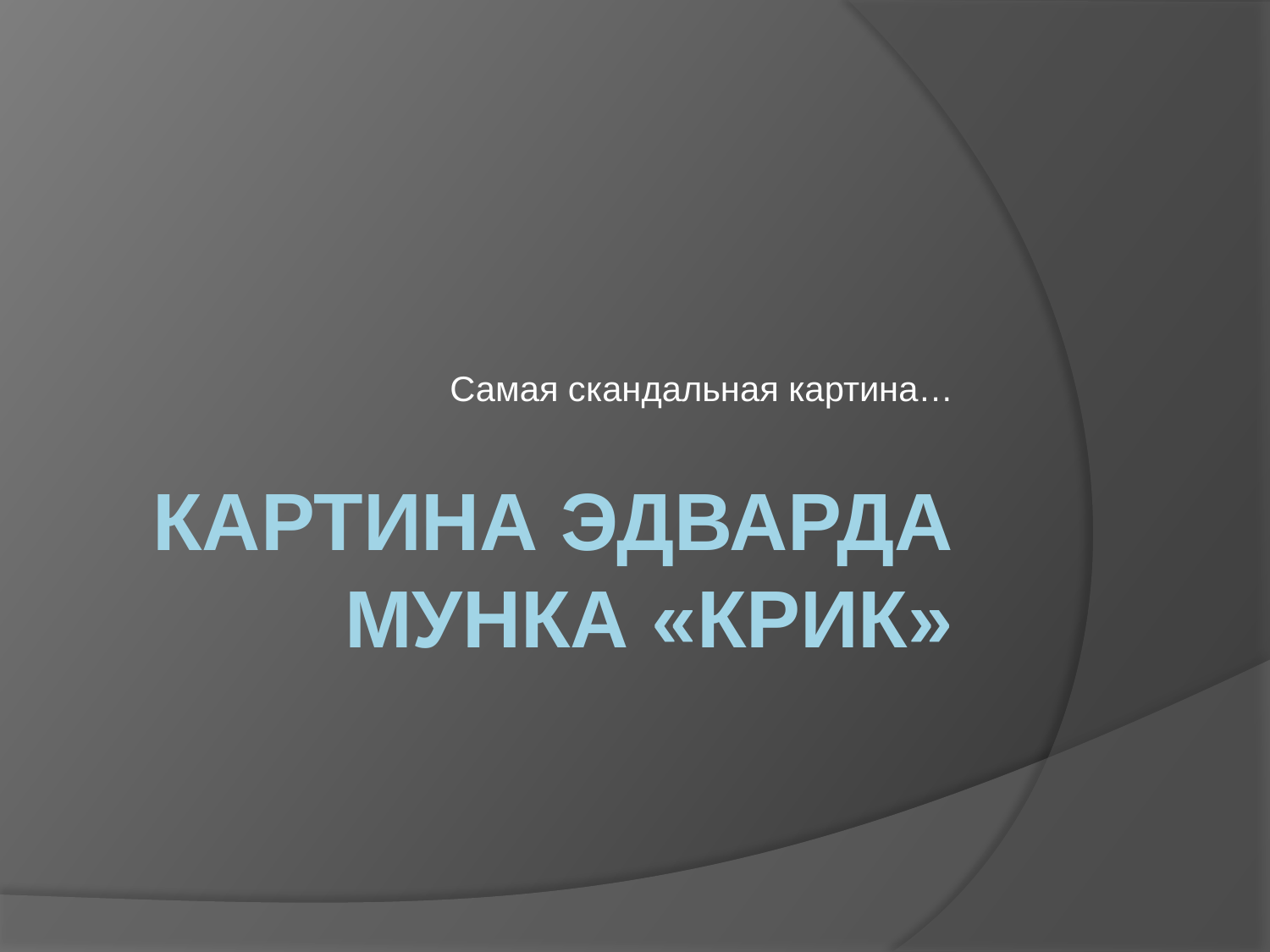

Самая скандальная картина…

# Картина Эдварда Мунка «Крик»